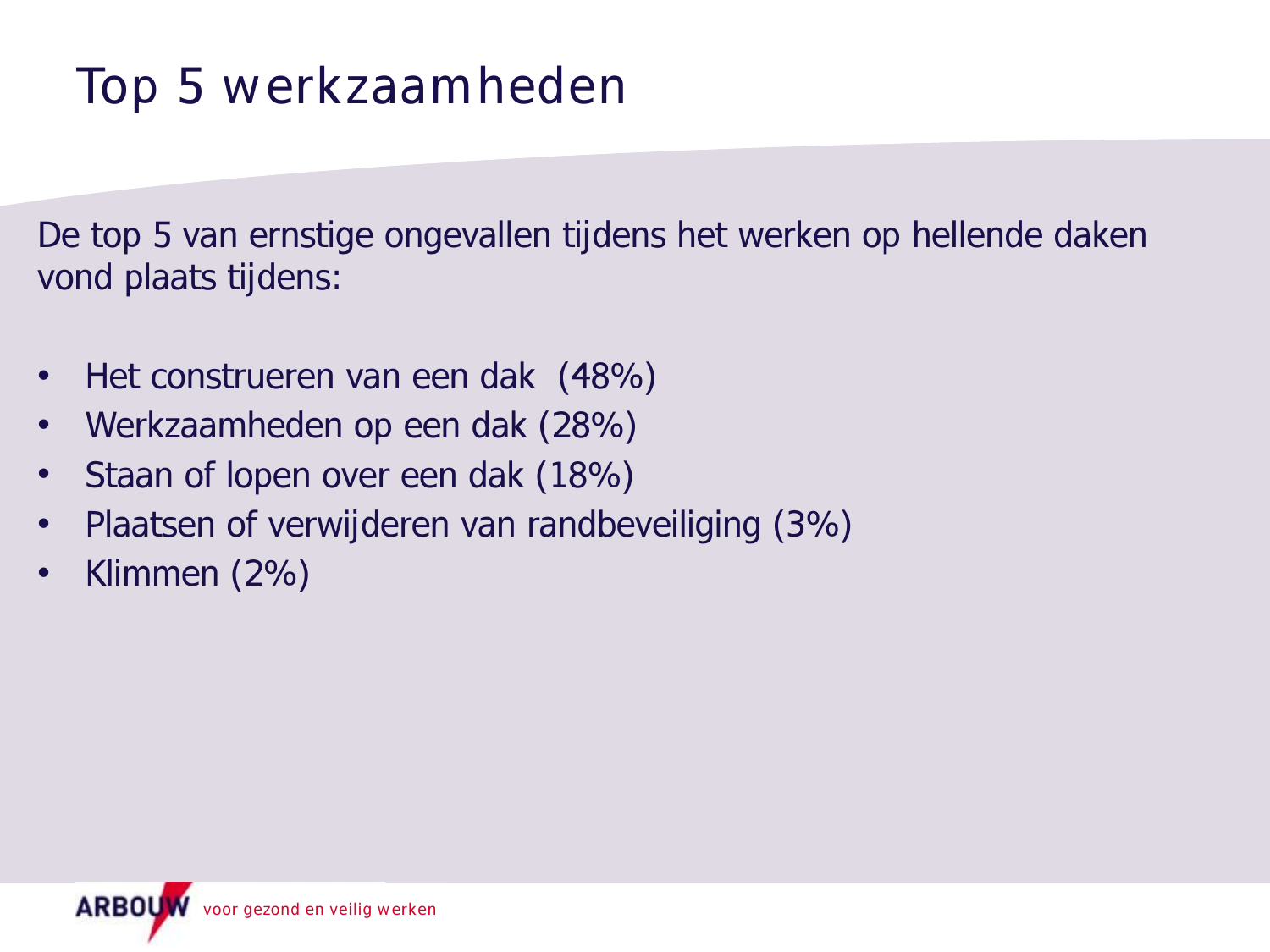

# Top 5 werkzaamheden
De top 5 van ernstige ongevallen tijdens het werken op hellende daken vond plaats tijdens:

Het construeren van een dak  (48%)
Werkzaamheden op een dak (28%)
Staan of lopen over een dak (18%)
Plaatsen of verwijderen van randbeveiliging (3%)
Klimmen (2%)